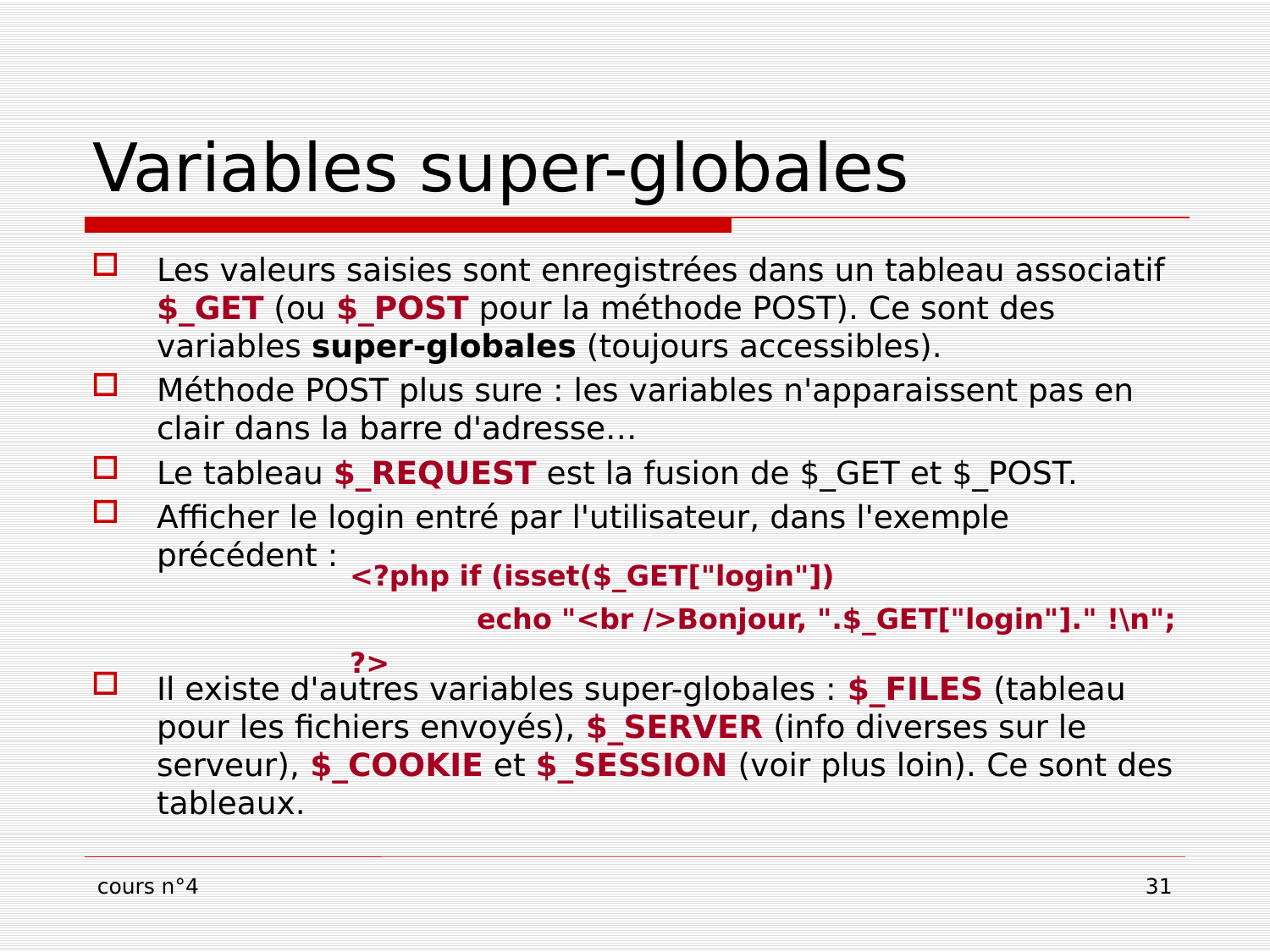

# Variables super-globales
Les valeurs saisies sont enregistrées dans un tableau associatif $_GET (ou $_POST pour la méthode POST). Ce sont des variables super-globales (toujours accessibles).
Méthode POST plus sure : les variables n'apparaissent pas en clair dans la barre d'adresse…
Le tableau $_REQUEST est la fusion de $_GET et $_POST.
Afficher le login entré par l'utilisateur, dans l'exemple précédent :

Il existe d'autres variables super-globales : $_FILES (tableau pour les fichiers envoyés), $_SERVER (info diverses sur le serveur), $_COOKIE et $_SESSION (voir plus loin). Ce sont des tableaux.

<?php if (isset($_GET["login"])
	echo "<br />Bonjour, ".$_GET["login"]." !\n";
?>

cours n°4
31